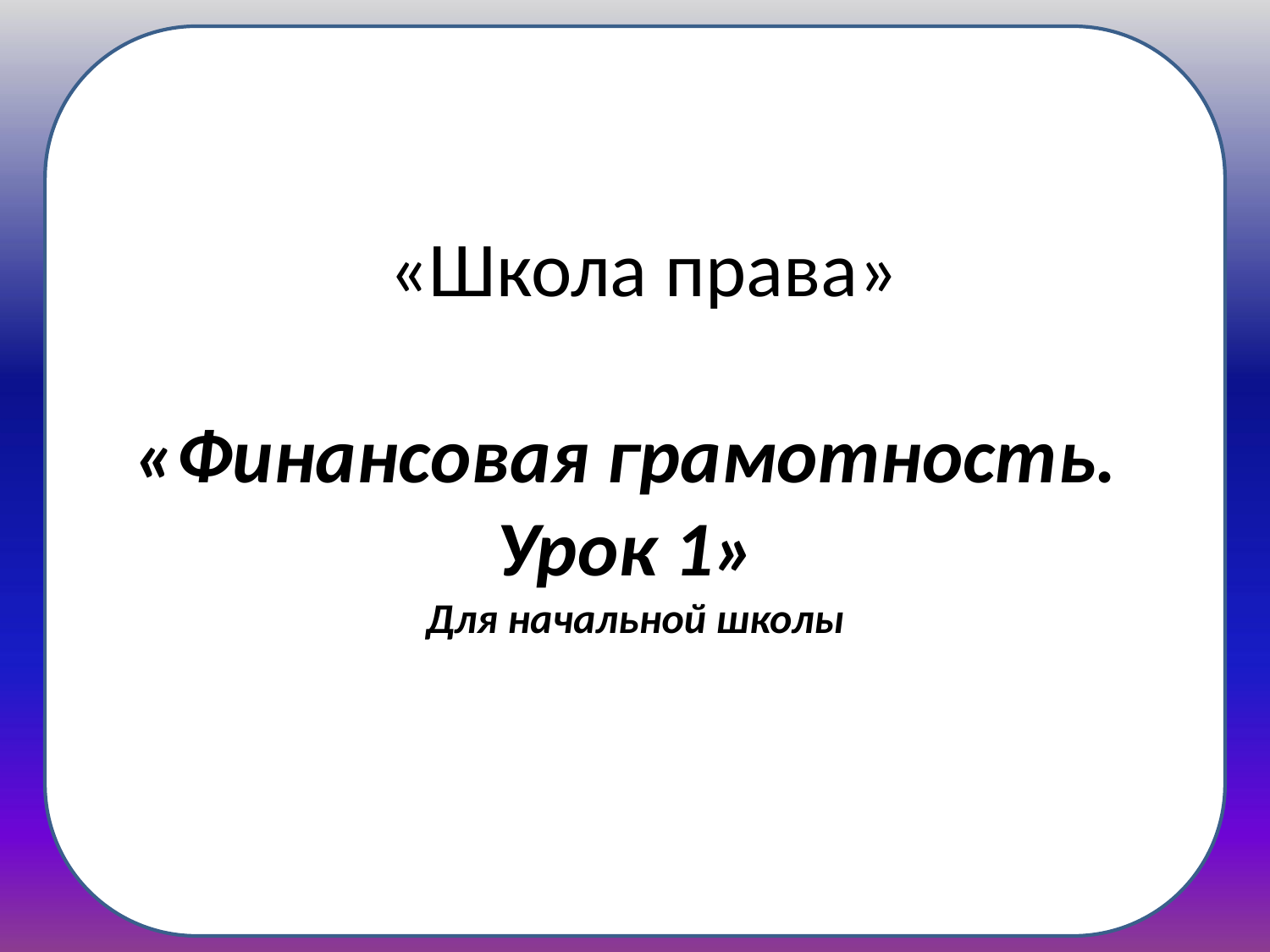

«Школа права»

«Финансовая грамотность.
Урок 1»
Для начальной школы

#